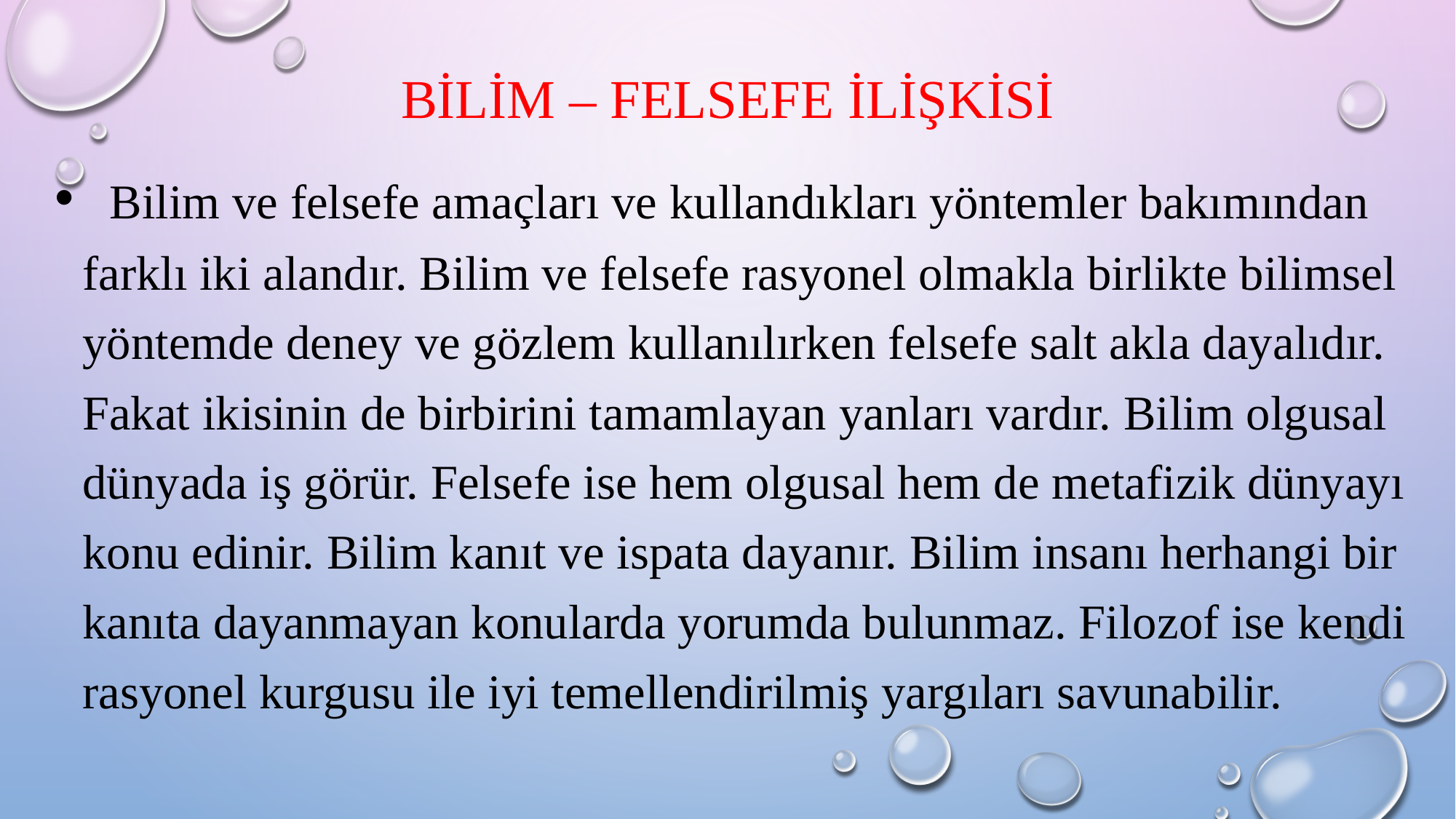

# BİLİM – FELSEFE İLİŞKİSİ
  Bilim ve felsefe amaçları ve kullandıkları yöntemler bakımından farklı iki alandır. Bilim ve felsefe rasyonel olmakla birlikte bilimsel yöntemde deney ve gözlem kullanılırken felsefe salt akla dayalıdır. Fakat ikisinin de birbirini tamamlayan yanları vardır. Bilim olgusal dünyada iş görür. Felsefe ise hem olgusal hem de metafizik dünyayı konu edinir. Bilim kanıt ve ispata dayanır. Bilim insanı herhangi bir kanıta dayanmayan konularda yorumda bulunmaz. Filozof ise kendi rasyonel kurgusu ile iyi temellendirilmiş yargıları savunabilir.